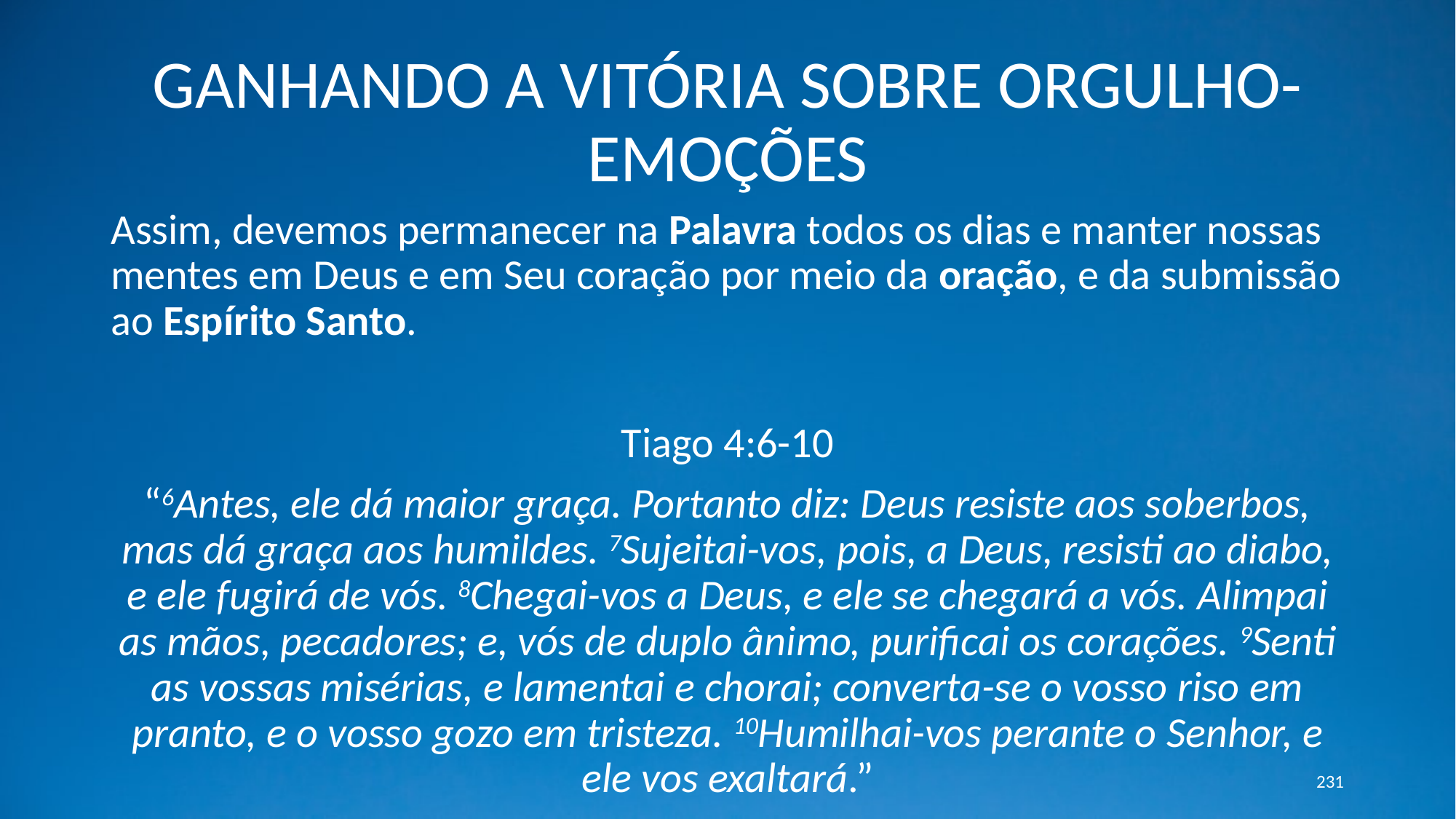

# GANHANDO A VITÓRIA SOBRE ORGULHO-EMOÇÕES
Assim, devemos permanecer na Palavra todos os dias e manter nossas mentes em Deus e em Seu coração por meio da oração, e da submissão ao Espírito Santo.

Tiago 4:6-10
“6Antes, ele dá maior graça. Portanto diz: Deus resiste aos soberbos, mas dá graça aos humildes. 7Sujeitai-vos, pois, a Deus, resisti ao diabo, e ele fugirá de vós. 8Chegai-vos a Deus, e ele se chegará a vós. Alimpai as mãos, pecadores; e, vós de duplo ânimo, purificai os corações. 9Senti as vossas misérias, e lamentai e chorai; converta-se o vosso riso em pranto, e o vosso gozo em tristeza. 10Humilhai-vos perante o Senhor, e ele vos exaltará.”
231